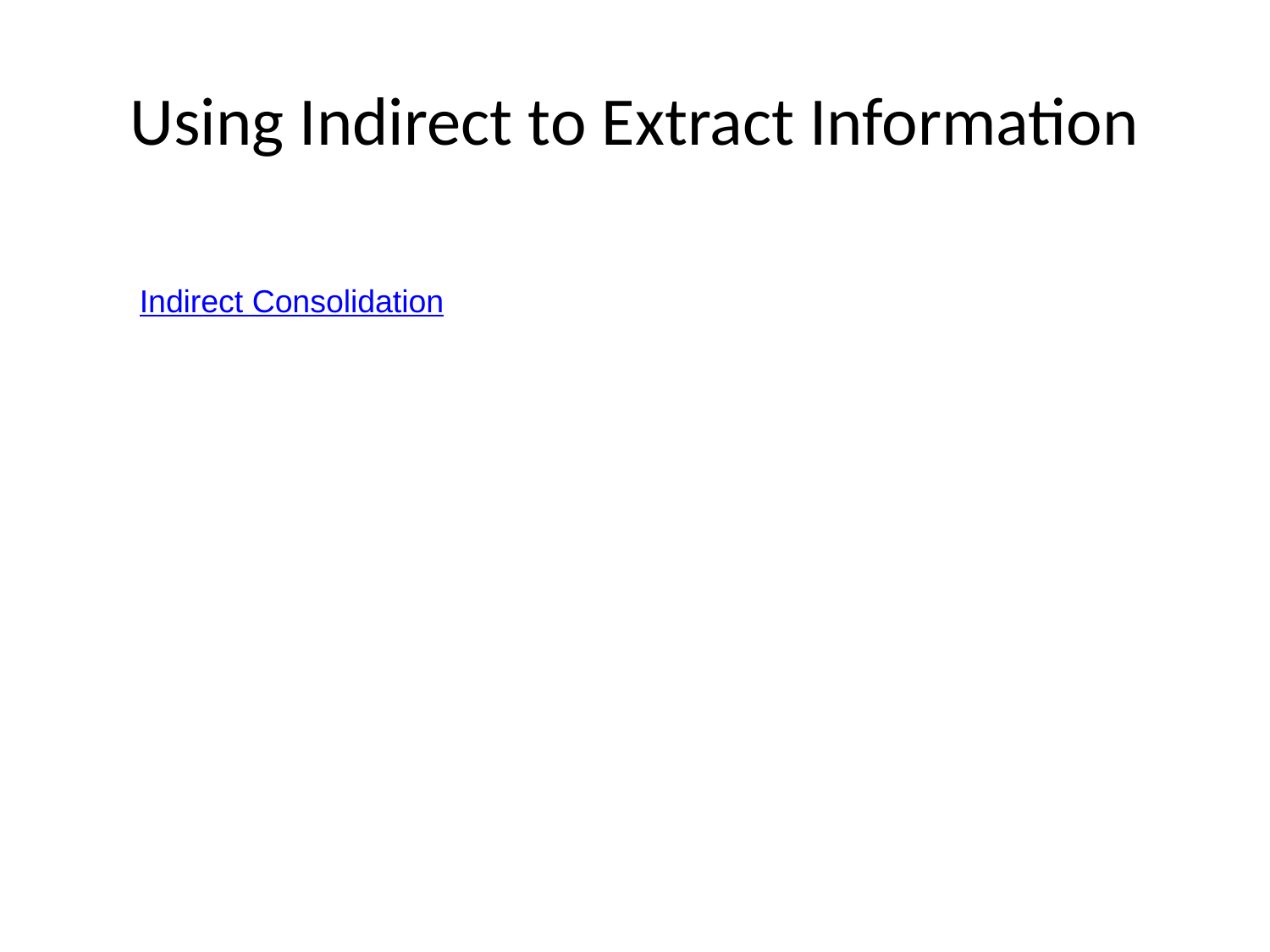

# Using Indirect to Extract Information
Indirect Consolidation